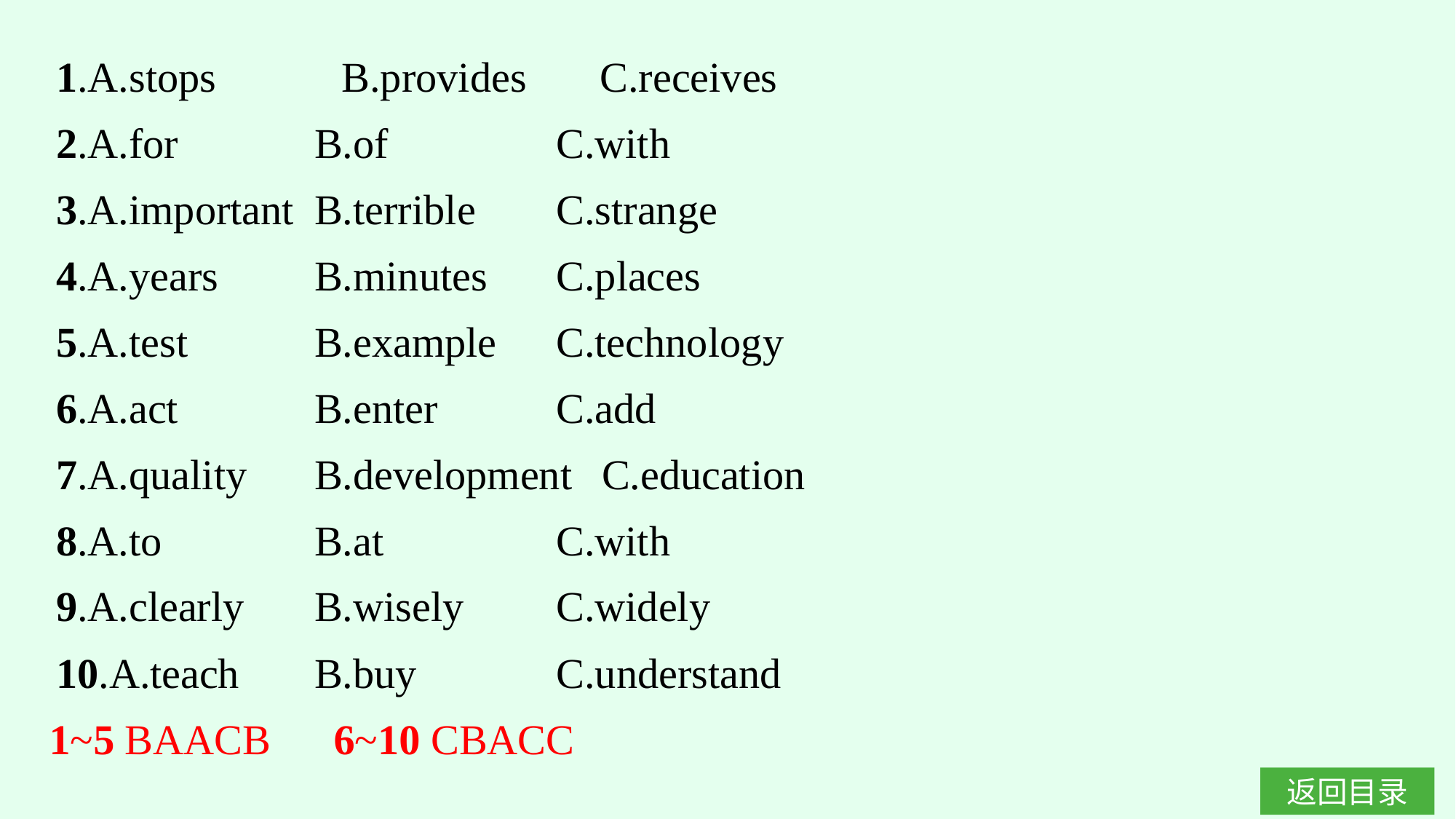

1.A.stops 　　 B.provides 　C.receives
2.A.for		B.of 		C.with
3.A.important	B.terrible 	C.strange
4.A.years	B.minutes 	C.places
5.A.test		B.example	C.technology
6.A.act		B.enter 	C.add
7.A.quality	B.development  	C.education
8.A.to		B.at 		C.with
9.A.clearly	B.wisely 	C.widely
10.A.teach	B.buy 		C.understand
1~5 BAACB　6~10 CBACC